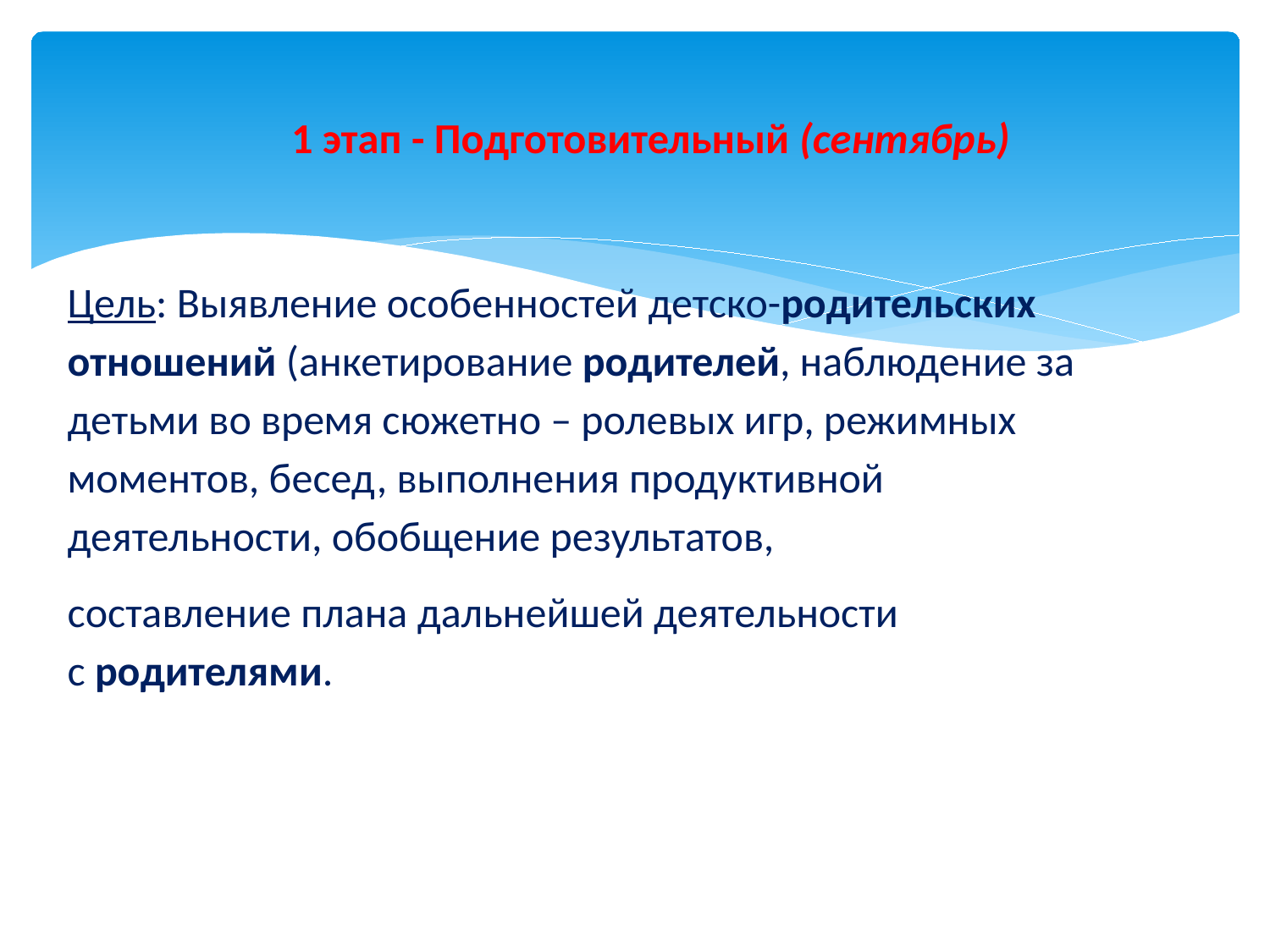

# 1 этап - Подготовительный (сентябрь)
Цель: Выявление особенностей детско-родительских отношений (анкетирование родителей, наблюдение за детьми во время сюжетно – ролевых игр, режимных моментов, бесед, выполнения продуктивной деятельности, обобщение результатов,
составление плана дальнейшей деятельности с родителями.